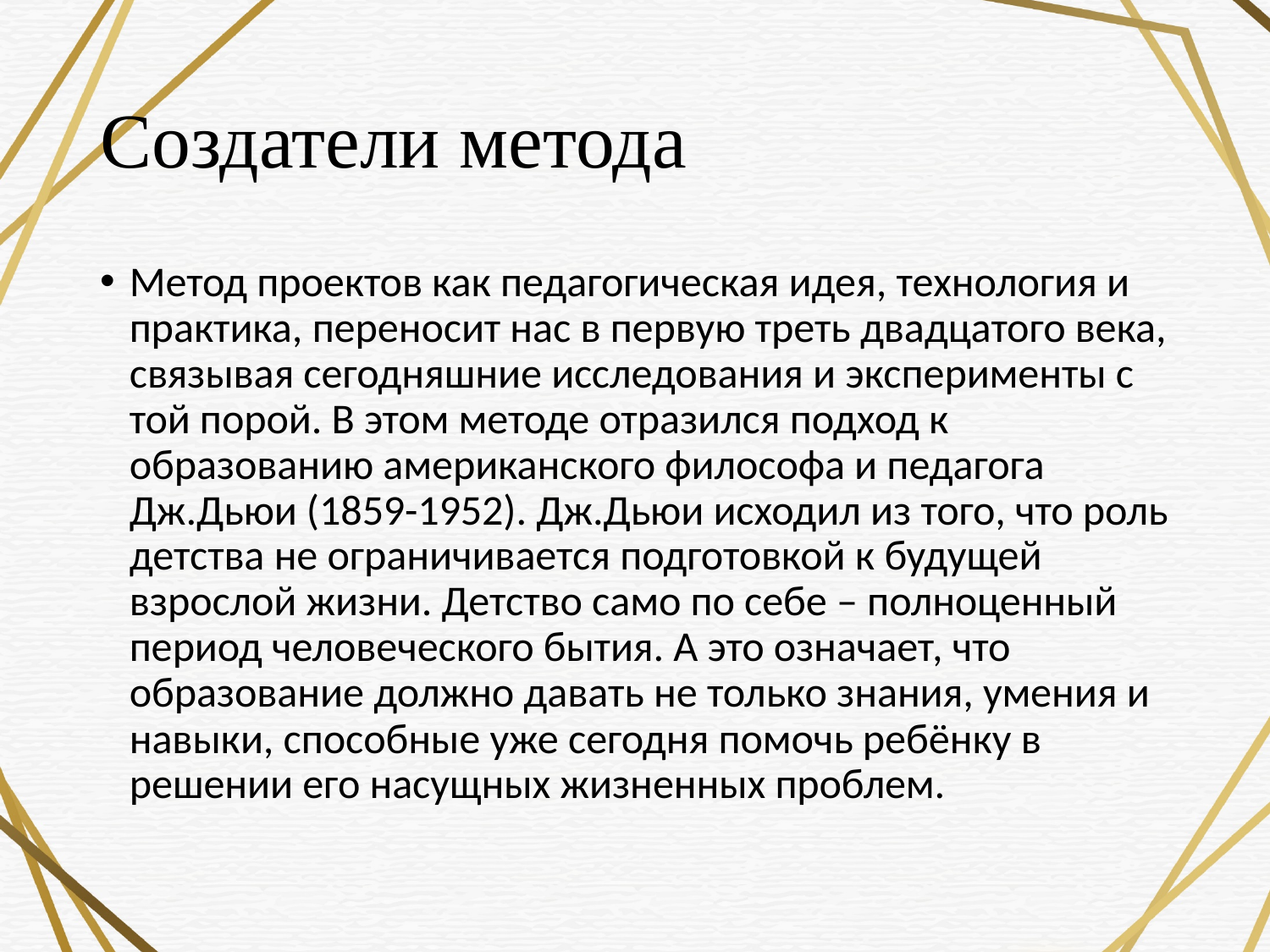

# Создатели метода
Метод проектов как педагогическая идея, технология и практика, переносит нас в первую треть двадцатого века, связывая сегодняшние исследования и эксперименты с той порой. В этом методе отразился подход к образованию американского философа и педагога Дж.Дьюи (1859-1952). Дж.Дьюи исходил из того, что роль детства не ограничивается подготовкой к будущей взрослой жизни. Детство само по себе – полноценный период человеческого бытия. А это означает, что образование должно давать не только знания, умения и навыки, способные уже сегодня помочь ребёнку в решении его насущных жизненных проблем.